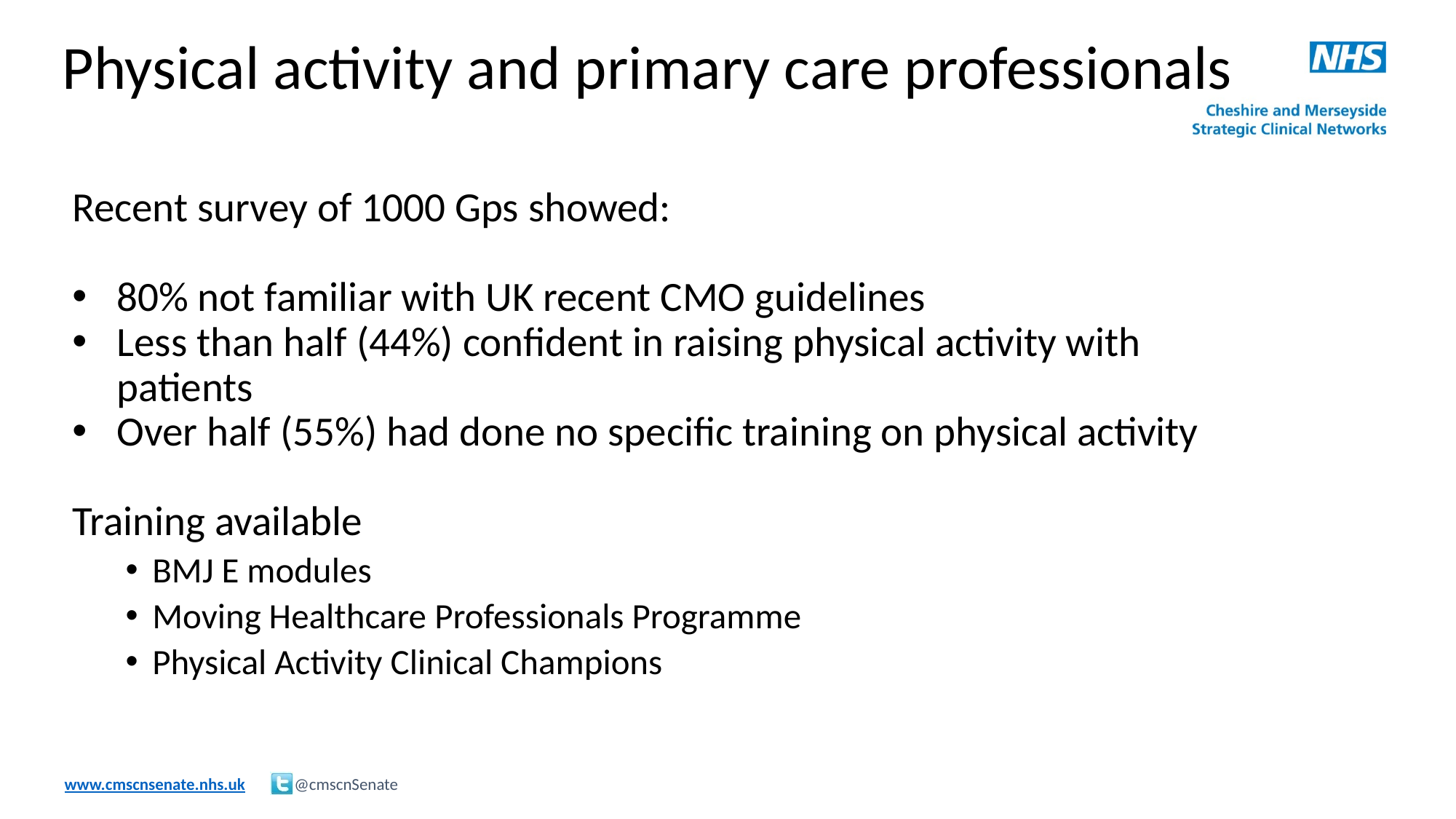

# Physical activity and primary care professionals
Recent survey of 1000 Gps showed:

80% not familiar with UK recent CMO guidelines
Less than half (44%) confident in raising physical activity with patients
Over half (55%) had done no specific training on physical activity

Training available
BMJ E modules
Moving Healthcare Professionals Programme
Physical Activity Clinical Champions